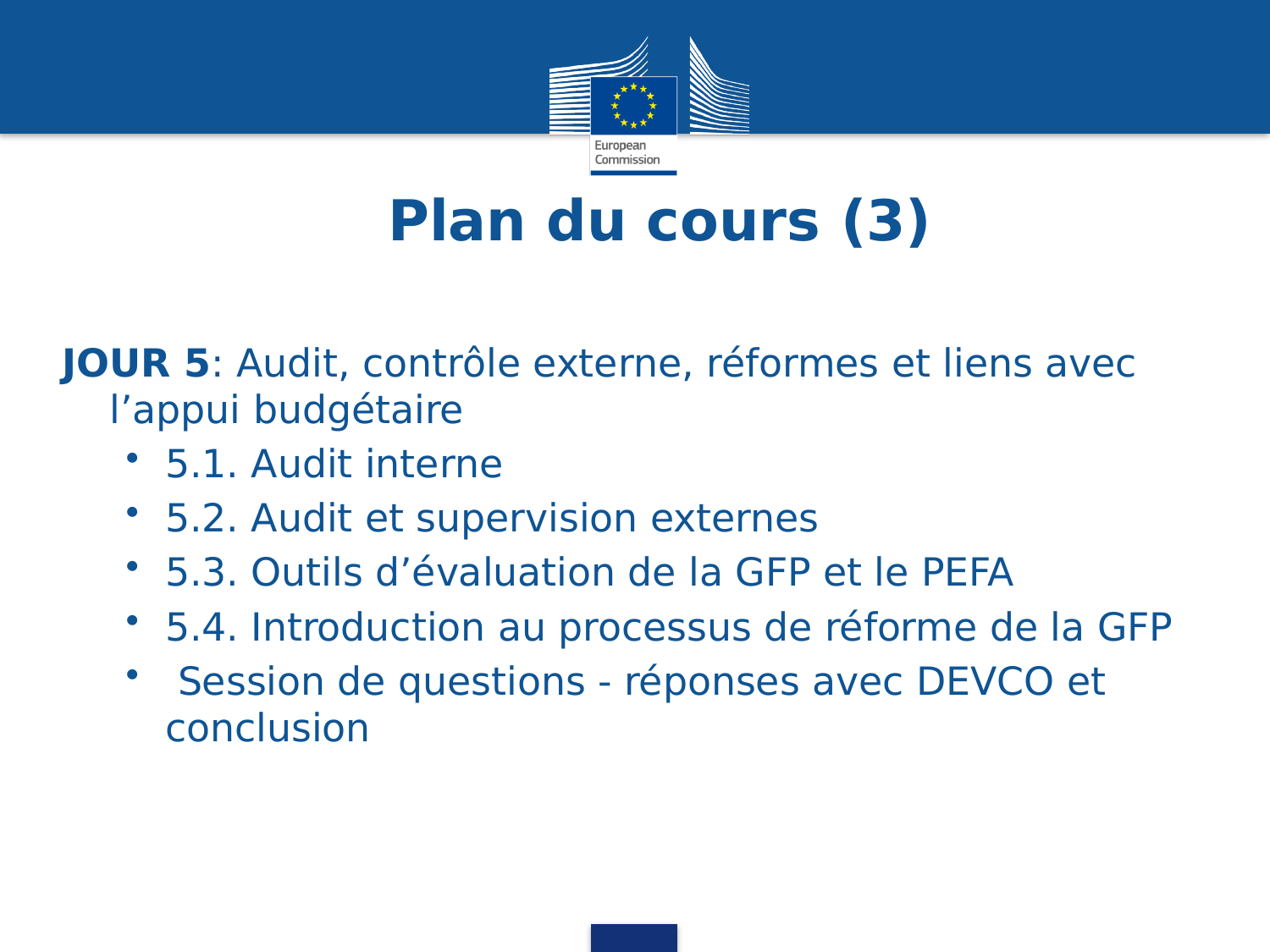

# Plan du cours (3)

JOUR 5: Audit, contrôle externe, réformes et liens avec l’appui budgétaire
5.1. Audit interne
5.2. Audit et supervision externes
5.3. Outils d’évaluation de la GFP et le PEFA
5.4. Introduction au processus de réforme de la GFP
 Session de questions - réponses avec DEVCO et conclusion